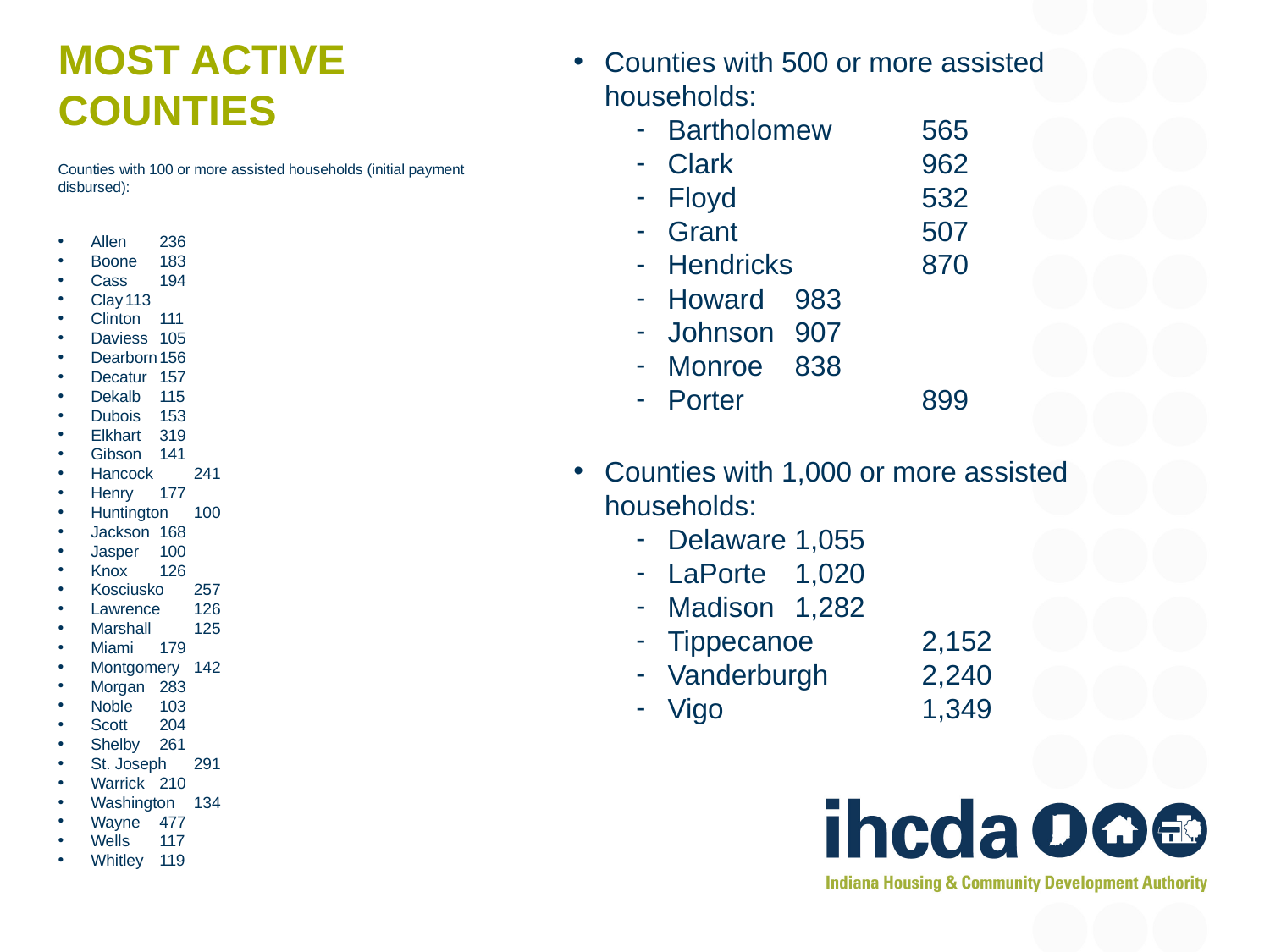

# Most Active Counties
Counties with 500 or more assisted households:
Bartholomew 	565
Clark		962
Floyd  		532
Grant  		507
Hendricks 	870
Howard	983
Johnson	907
Monroe	838
Porter		899

Counties with 1,000 or more assisted households:
Delaware	1,055
LaPorte	1,020
Madison	1,282
Tippecanoe	2,152
Vanderburgh	2,240
Vigo		1,349

Counties with 100 or more assisted households (initial payment disbursed):

Allen		236
Boone 		183
Cass 		194
Clay		113
Clinton		111
Daviess		105
Dearborn		156
Decatur		157
Dekalb		115
Dubois		153
Elkhart		319
Gibson		141
Hancock  		241
Henry		177
Huntington	100
Jackson		168
Jasper		100
Knox		126
Kosciusko 	257
Lawrence		126
Marshall  		125
Miami 		179
Montgomery	142
Morgan 		283
Noble		103
Scott 		204
Shelby 		261
St. Joseph	291
Warrick 		210
Washington	134
Wayne 		477
Wells		117
Whitley		119